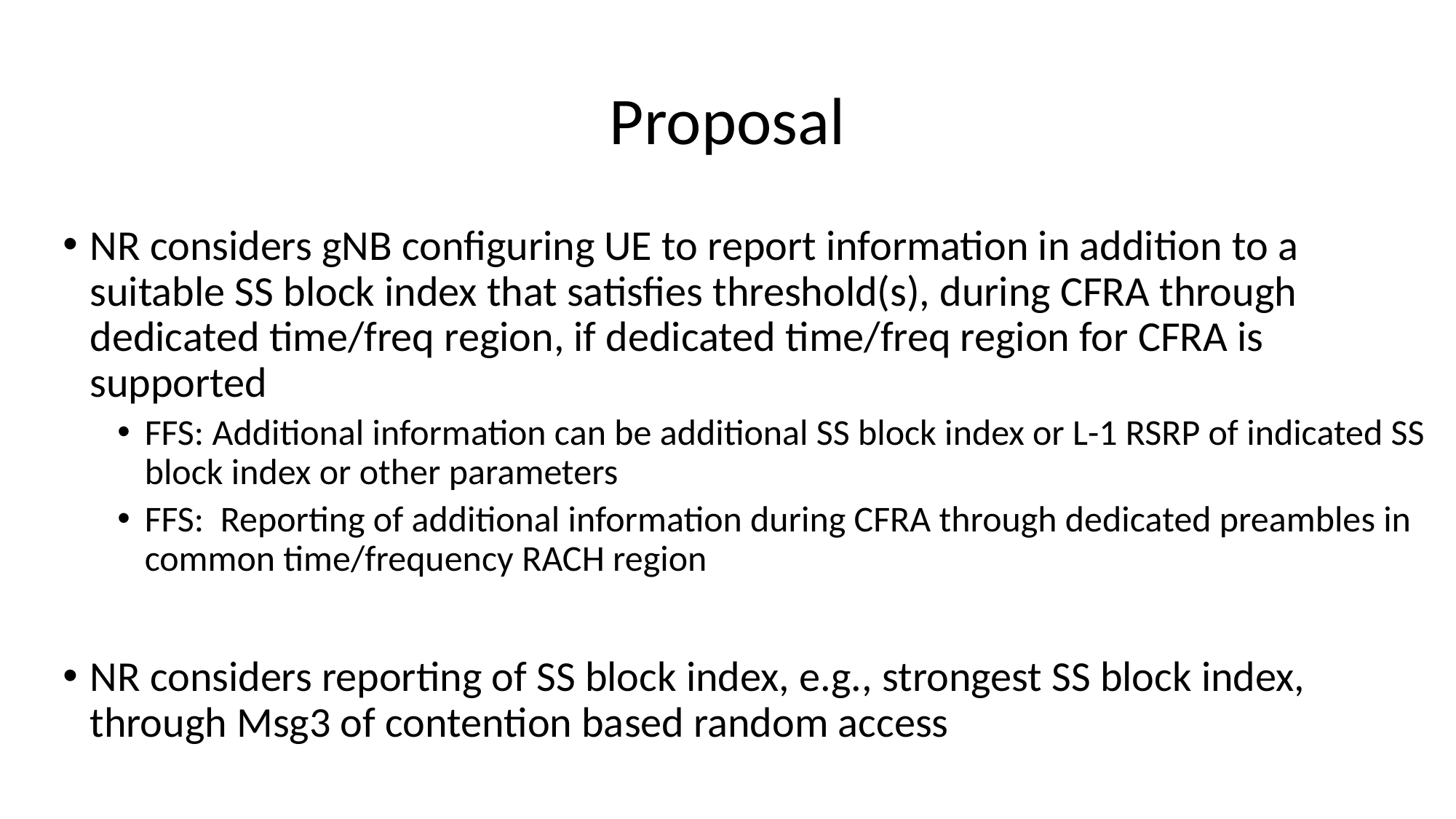

# Proposal
NR considers gNB configuring UE to report information in addition to a suitable SS block index that satisfies threshold(s), during CFRA through dedicated time/freq region, if dedicated time/freq region for CFRA is supported
FFS: Additional information can be additional SS block index or L-1 RSRP of indicated SS block index or other parameters
FFS:  Reporting of additional information during CFRA through dedicated preambles in common time/frequency RACH region

NR considers reporting of SS block index, e.g., strongest SS block index, through Msg3 of contention based random access